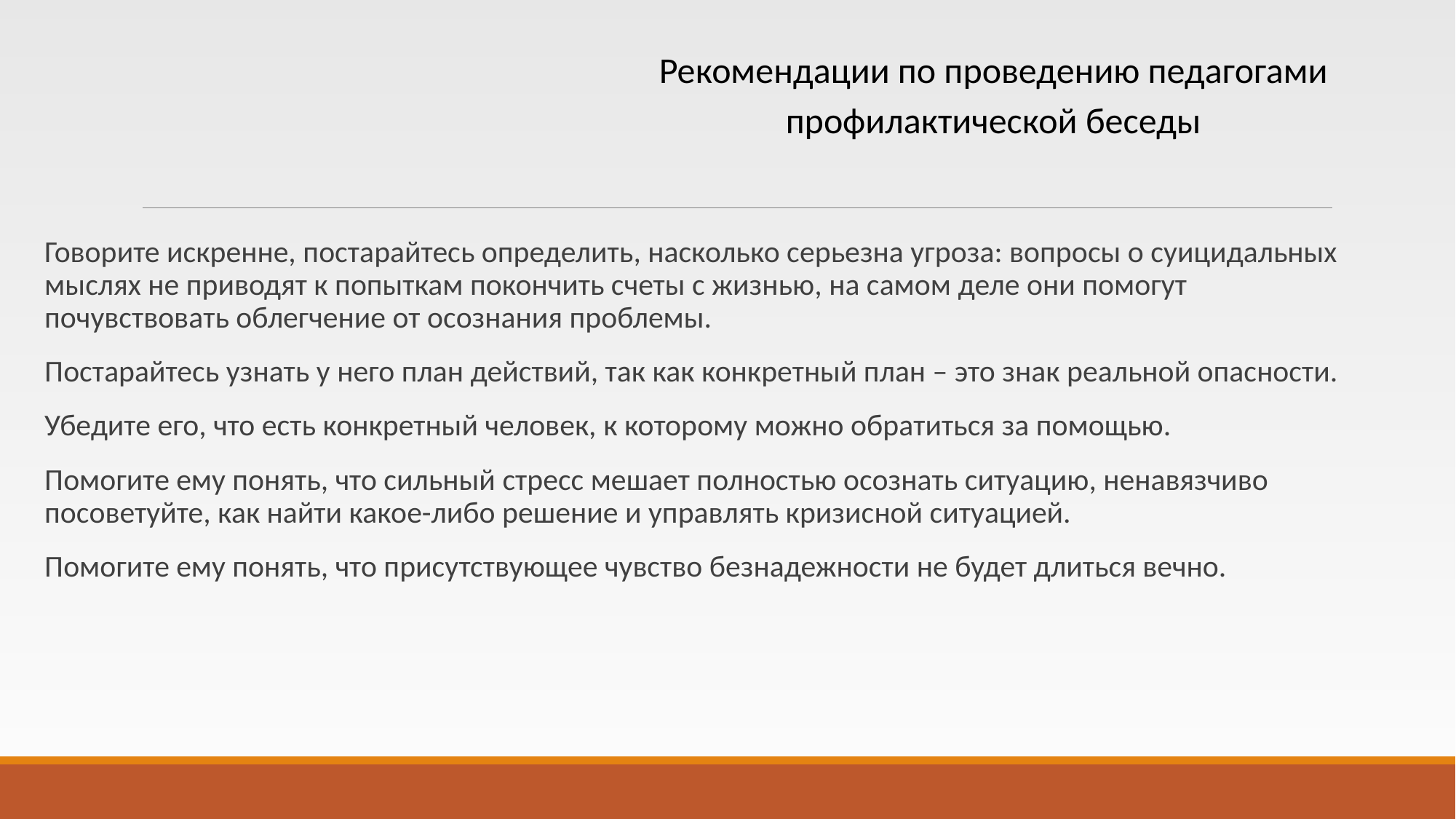

Рекомендации по проведению педагогами профилактической беседы

Говорите искренне, постарайтесь определить, насколько серьезна угроза: вопросы о суицидальных мыслях не приводят к попыткам покончить счеты с жизнью, на самом деле они помогут почувствовать облегчение от осознания проблемы.
Постарайтесь узнать у него план действий, так как конкретный план – это знак реальной опасности.
Убедите его, что есть конкретный человек, к которому можно обратиться за помощью.
Помогите ему понять, что сильный стресс мешает полностью осознать ситуацию, ненавязчиво посоветуйте, как найти какое-либо решение и управлять кризисной ситуацией.
Помогите ему понять, что присутствующее чувство безнадежности не будет длиться вечно.

#